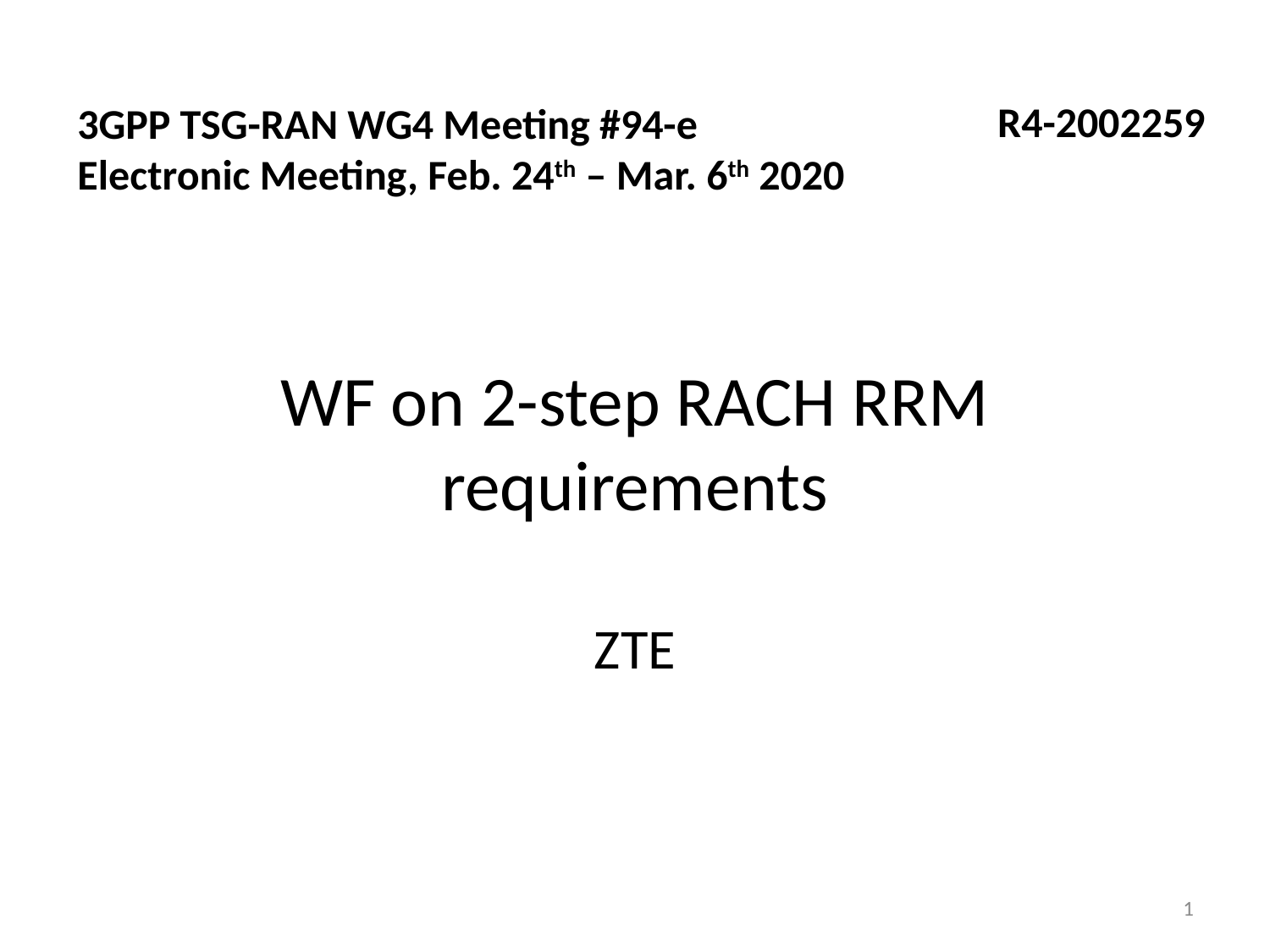

R4-2002259
3GPP TSG-RAN WG4 Meeting #94-e
Electronic Meeting, Feb. 24th – Mar. 6th 2020

# WF on 2-step RACH RRM requirements
ZTE
1